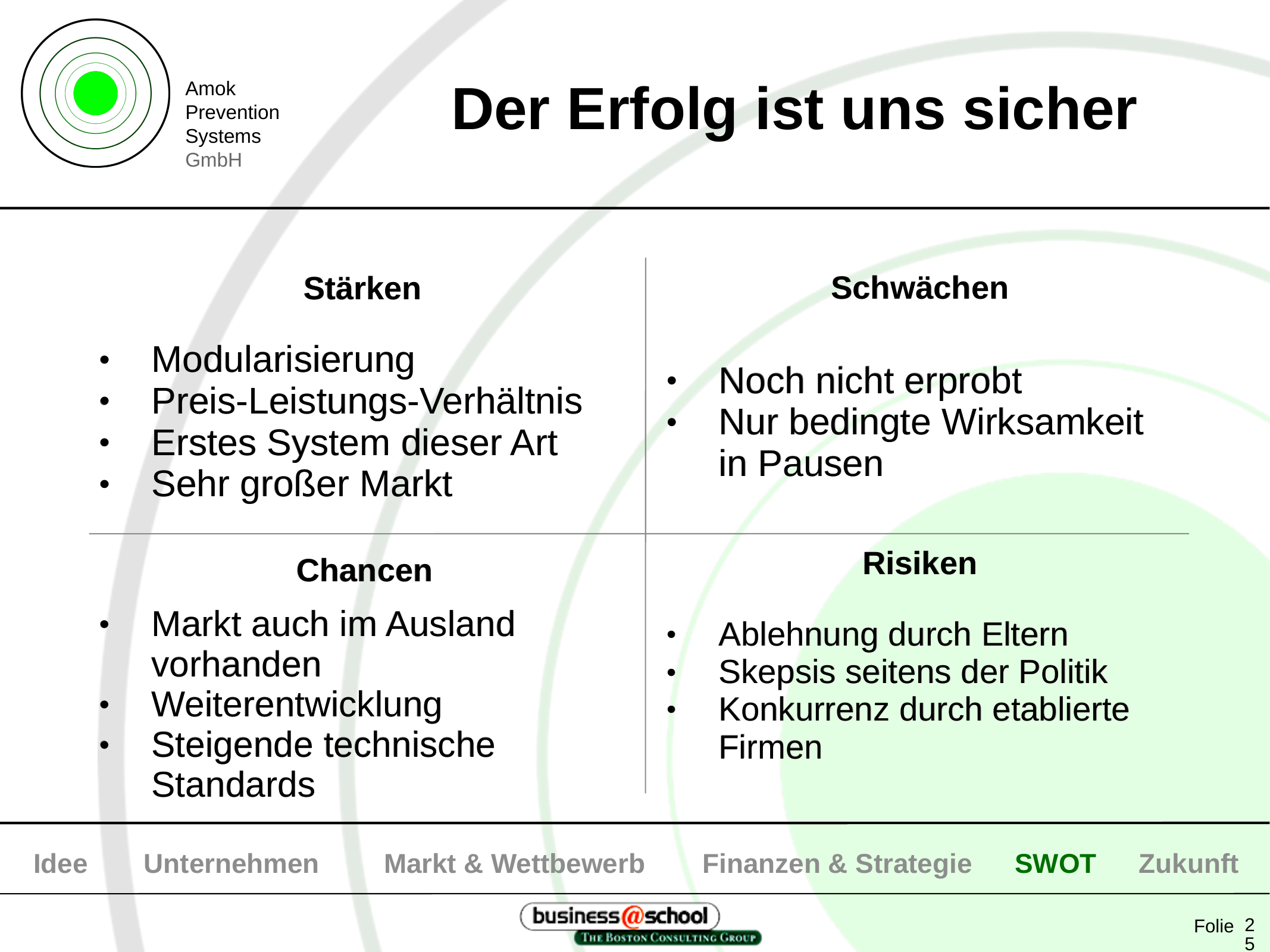

# Der Erfolg ist uns sicher
| Schwächen |
| --- |
| Noch nicht erprobt Nur bedingte Wirksamkeit in Pausen |
| Schwächen |
| --- |
| Noch nicht erprobt Nur bedingte Wirksamkeit in Pausen |
| Stärken |
| --- |
| Modularisierung Preis-Leistungs-Verhältnis Erstes System dieser Art Sehr großer Markt |
| Stärken |
| --- |
| Modularisierung Preis-Leistungs-Verhältnis Erstes System dieser Art Sehr großer Markt |

| Risiken |
| --- |
| Ablehnung durch Eltern Skepsis seitens der Politik Konkurrenz durch etablierte Firmen |
| Risiken |
| --- |
| Ablehnung durch Eltern Skepsis seitens der Politik Konkurrenz durch etablierte Firmen |
| Chancen |
| --- |
| Markt auch im Ausland vorhanden Weiterentwicklung Steigende technische Standards |
| Chancen |
| --- |
| Markt auch im Ausland vorhanden Weiterentwicklung Steigende technische Standards |
Idee
Unternehmen
Markt & Wettbewerb
Finanzen & Strategie
SWOT
Zukunft
25